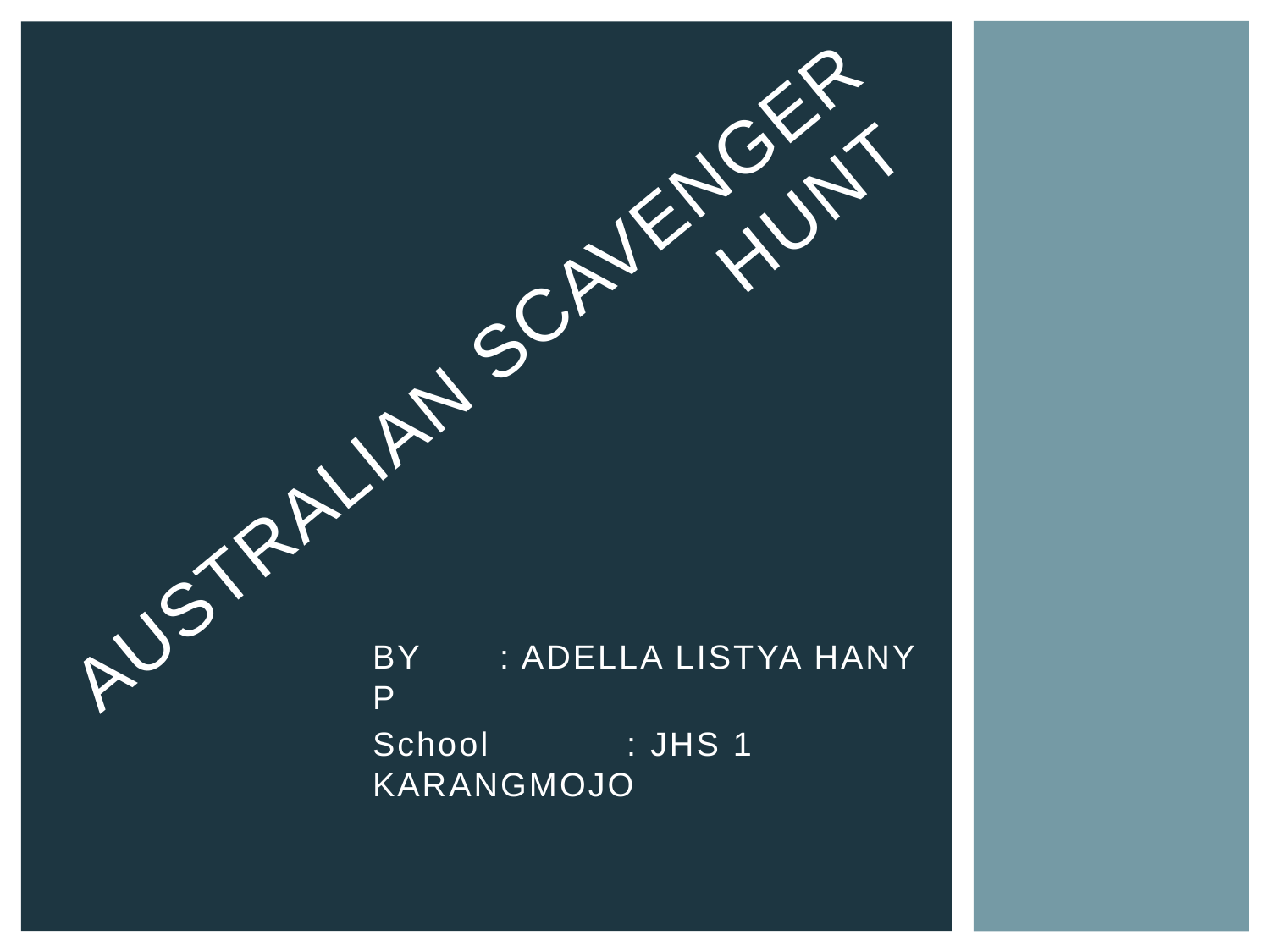

# AUSTRALIAN SCAVENGER HUNT
BY 	: ADELLA LISTYA HANY P
School 	: JHS 1 KARANGMOJO